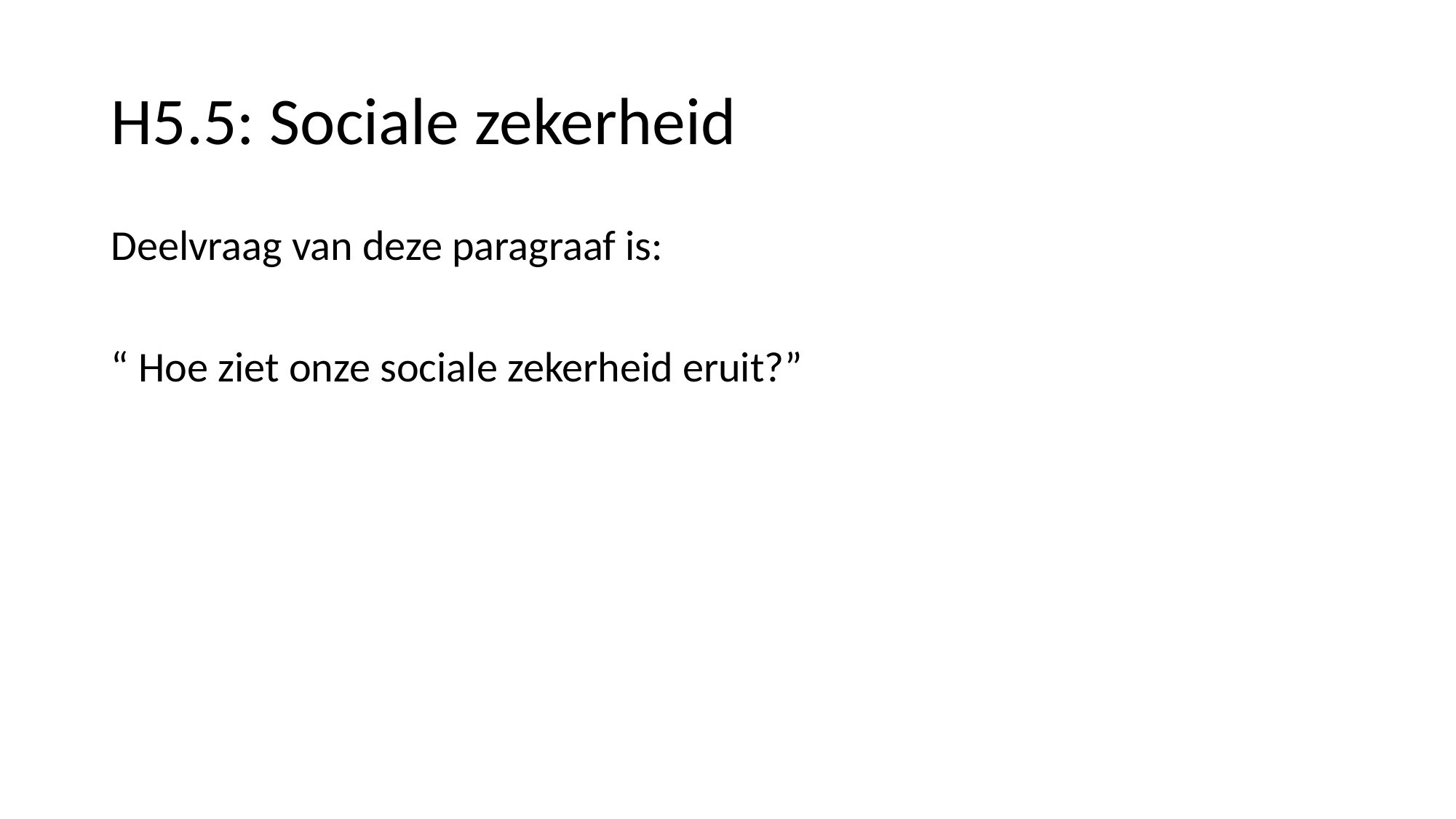

# H5.5: Sociale zekerheid
Deelvraag van deze paragraaf is:

“ Hoe ziet onze sociale zekerheid eruit?”